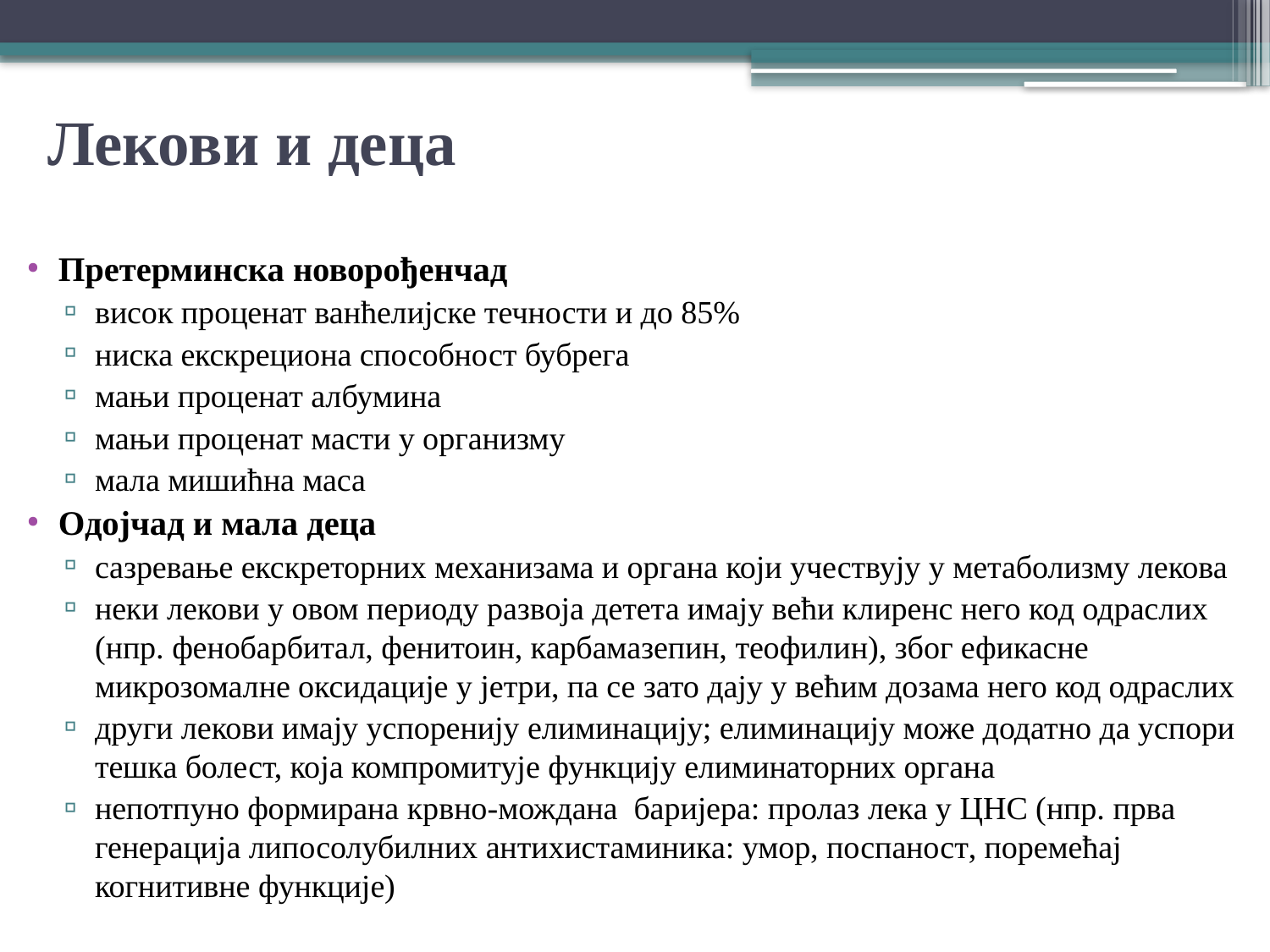

# Лекови и деца

Претерминска новорођенчад
висок проценат ванћелијске течности и до 85%
ниска екскрециона способност бубрега
мањи проценат албумина
мањи проценат масти у организму
мала мишићна маса
Одојчад и мала деца
сазревање екскреторних механизама и органа који учествују у метаболизму лекова
неки лекови у овом периоду развоја детета имају већи клиренс него код одраслих (нпр. фенобарбитал, фенитоин, карбамазепин, теофилин), због ефикасне микрозомалне оксидације у јетри, па се зато дају у већим дозама него код одраслих
други лекови имају успоренију елиминацију; елиминацију може додатно да успори тешка болест, која компромитује функцију елиминаторних органа
непотпуно формирана крвно-мождана  баријера: пролаз лека у ЦНС (нпр. прва генерација липосолубилних антихистаминика: умор, поспаност, поремећај когнитивне функције)